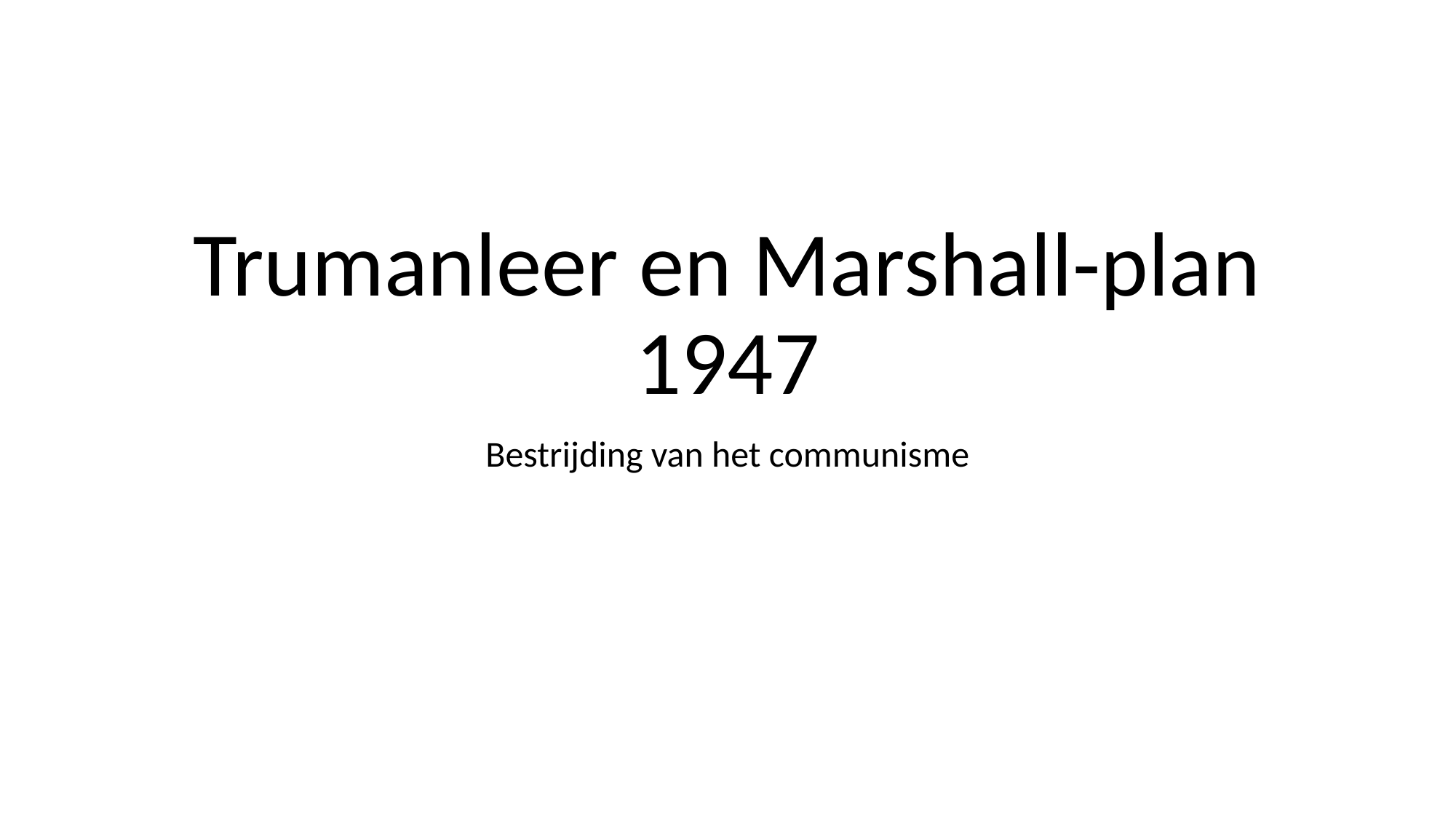

# Trumanleer en Marshall-plan 1947
Bestrijding van het communisme